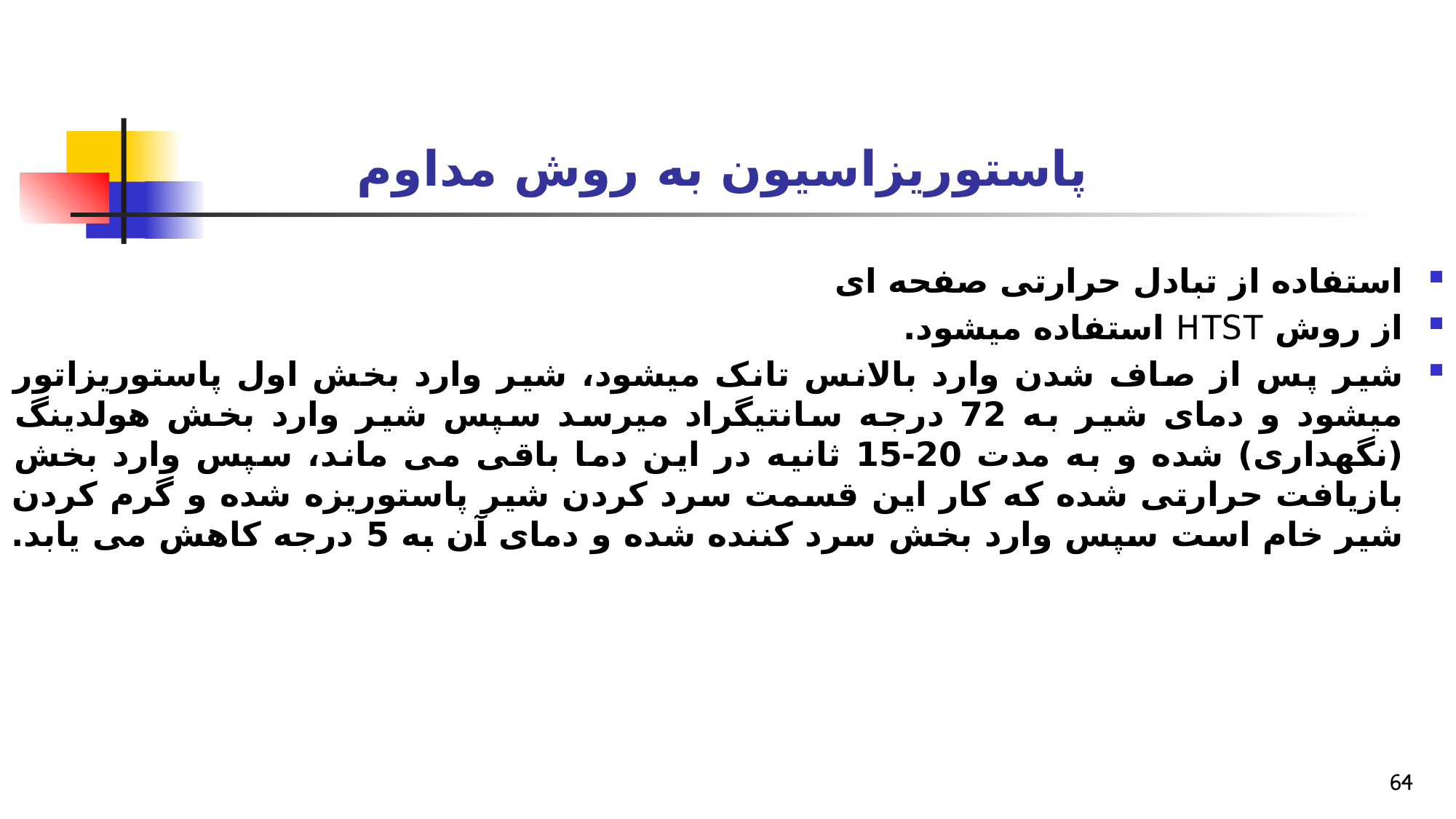

# پاستوریزاسیون به روش مداوم

استفاده از تبادل حرارتی صفحه ای
از روش HTST استفاده میشود.
شیر پس از صاف شدن وارد بالانس تانک میشود، شیر وارد بخش اول پاستوریزاتور میشود و دمای شیر به 72 درجه سانتیگراد میرسد سپس شیر وارد بخش هولدینگ (نگهداری) شده و به مدت 20-15 ثانیه در این دما باقی می ماند، سپس وارد بخش بازیافت حرارتی شده که کار این قسمت سرد کردن شیر پاستوریزه شده و گرم کردن شیر خام است سپس وارد بخش سرد کننده شده و دمای آن به 5 درجه کاهش می یابد.

64